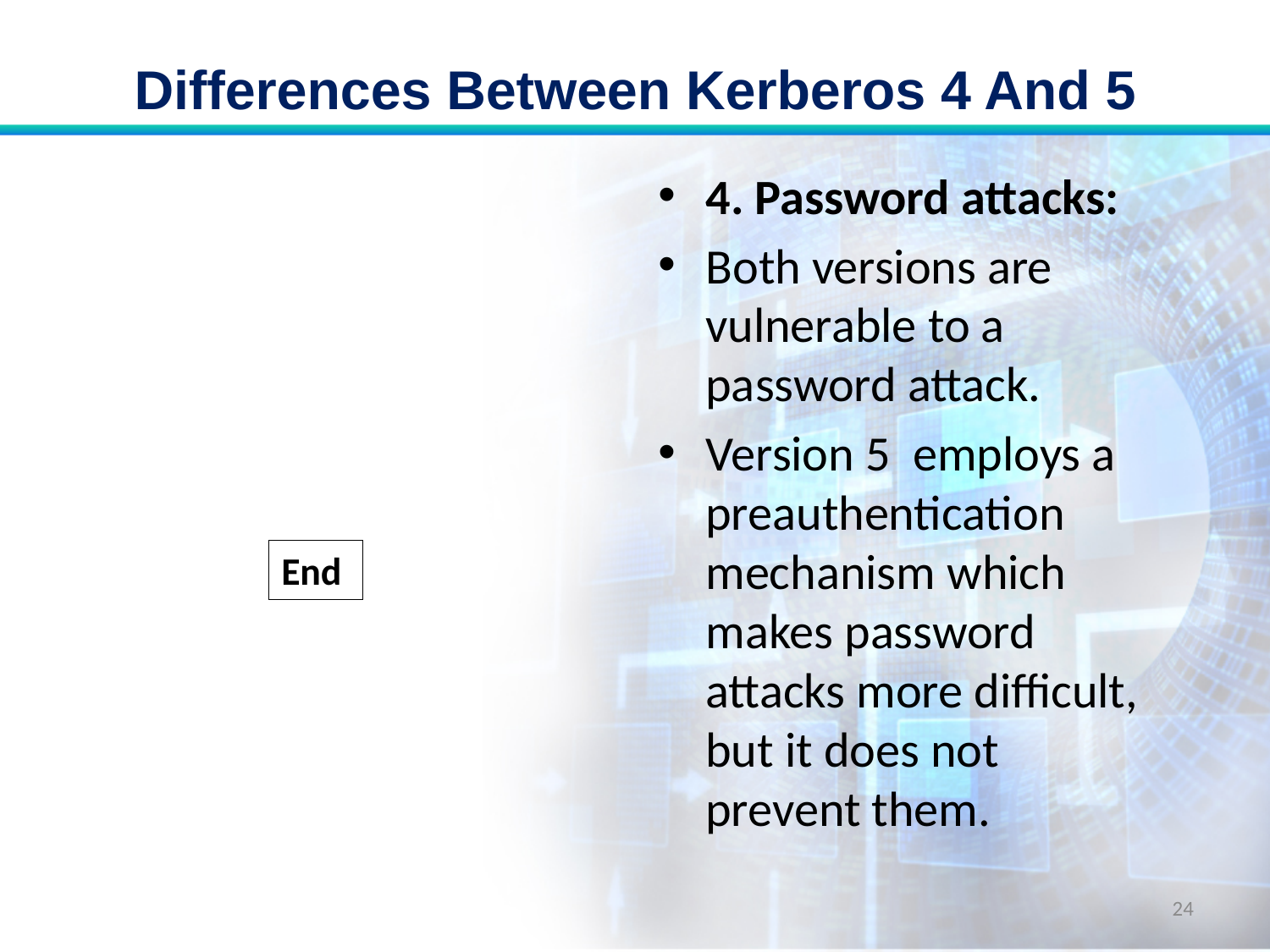

# Differences Between Kerberos 4 And 5
4. Password attacks:
Both versions are vulnerable to a password attack.
Version 5  employs a preauthentication mechanism which makes password attacks more difficult, but it does not prevent them.
End
24